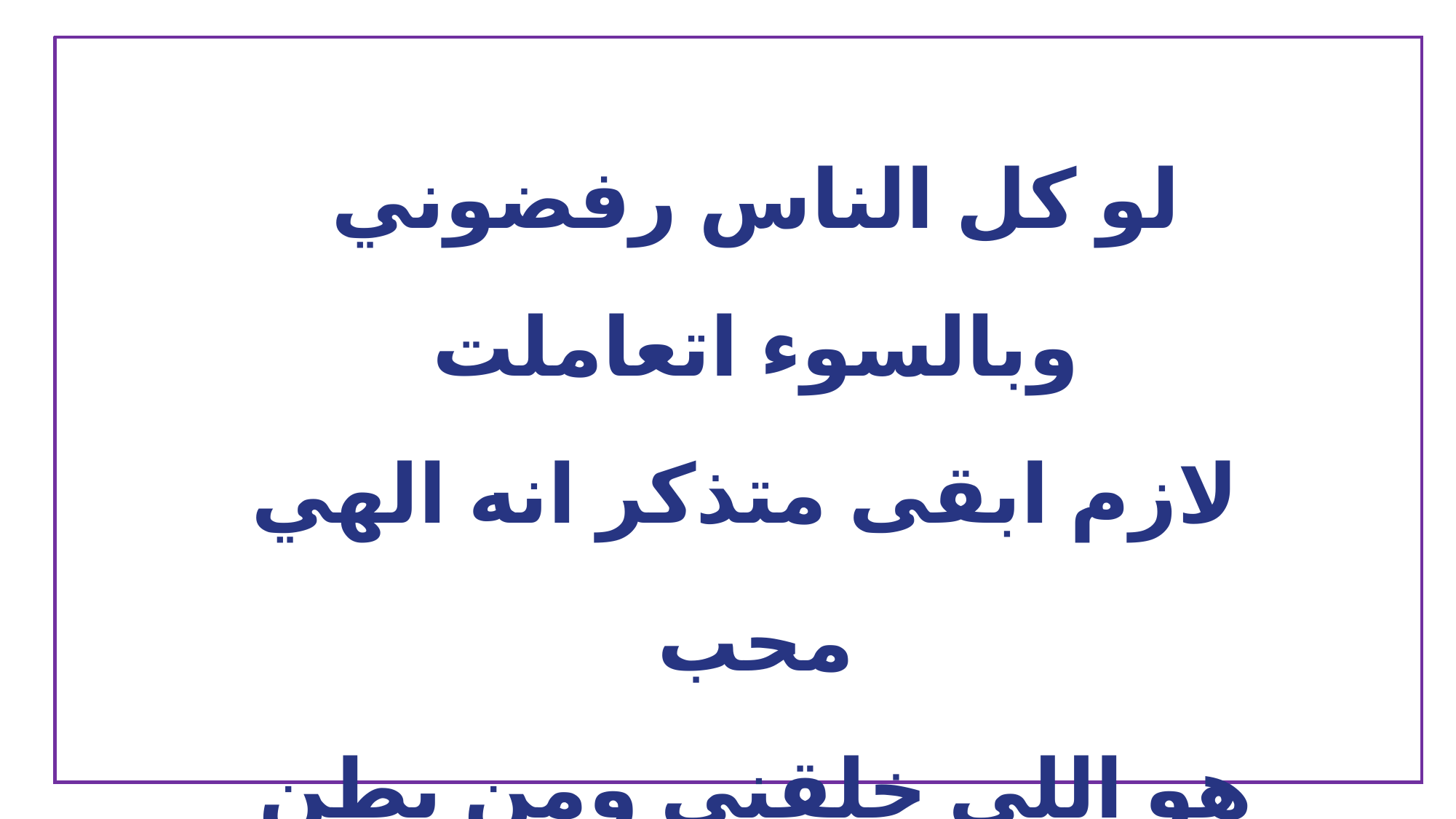

لو كل الناس رفضوني وبالسوء اتعاملت
 لازم ابقى متذكر انه الهي محب
هو اللي خلقني ومن بطن ماما عارفني صورني وكتب اسمي برنس يعني امير